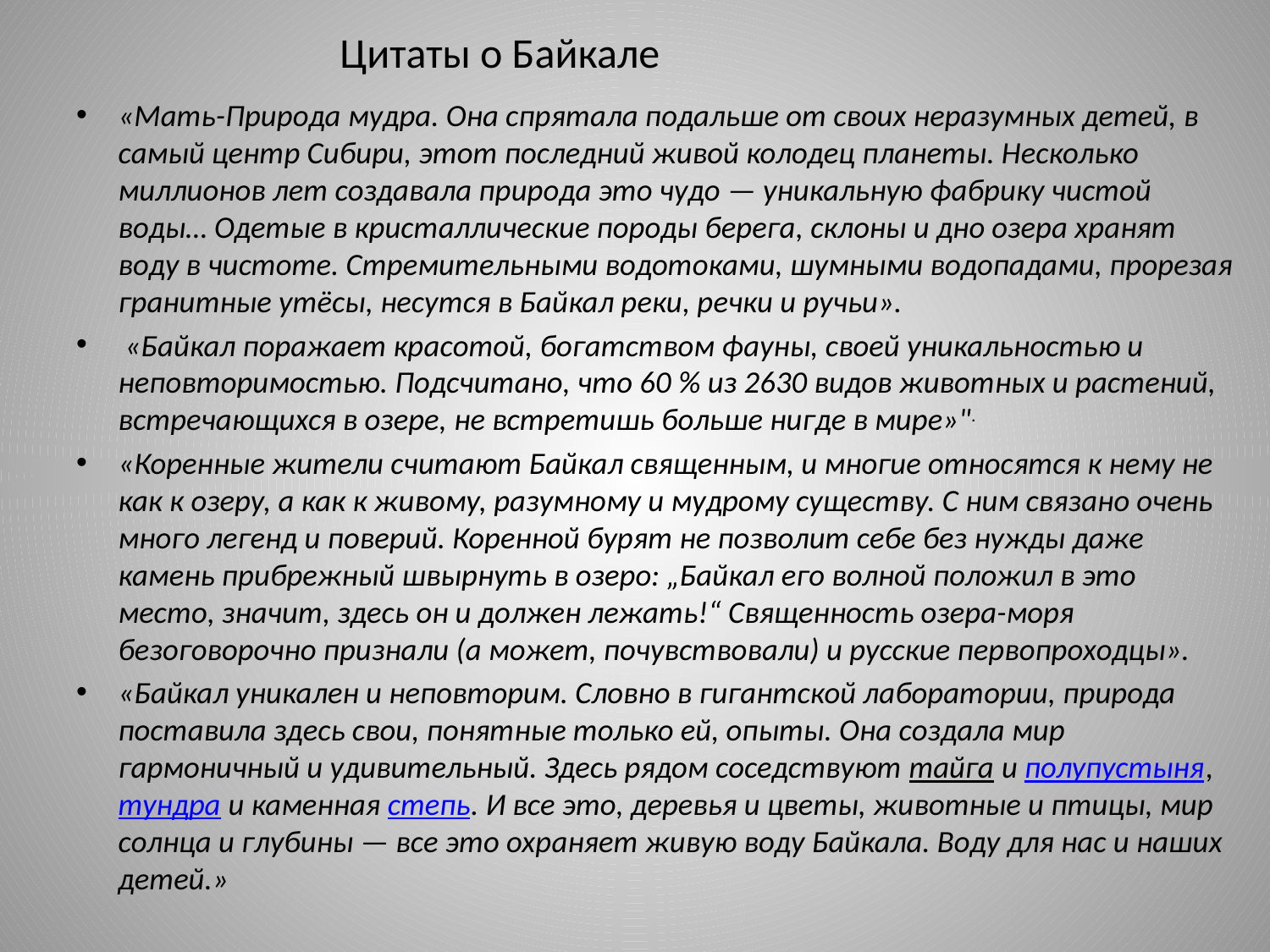

Цитаты о Байкале
«Мать-Природа мудра. Она спрятала подальше от своих неразумных детей, в самый центр Сибири, этот последний живой колодец планеты. Несколько миллионов лет создавала природа это чудо — уникальную фабрику чистой воды… Одетые в кристаллические породы берега, склоны и дно озера хранят воду в чистоте. Стремительными водотоками, шумными водопадами, прорезая гранитные утёсы, несутся в Байкал реки, речки и ручьи».
 «Байкал поражает красотой, богатством фауны, своей уникальностью и неповторимостью. Подсчитано, что 60 % из 2630 видов животных и растений, встречающихся в озере, не встретишь больше нигде в мире»".
«Коренные жители считают Байкал священным, и многие относятся к нему не как к озеру, а как к живому, разумному и мудрому существу. С ним связано очень много легенд и поверий. Коренной бурят не позволит себе без нужды даже камень прибрежный швырнуть в озеро: „Байкал его волной положил в это место, значит, здесь он и должен лежать!“ Священность озера-моря безоговорочно признали (а может, почувствовали) и русские первопроходцы».
«Байкал уникален и неповторим. Словно в гигантской лаборатории, природа поставила здесь свои, понятные только ей, опыты. Она создала мир гармоничный и удивительный. Здесь рядом соседствуют тайга и полупустыня, тундра и каменная степь. И все это, деревья и цветы, животные и птицы, мир солнца и глубины — все это охраняет живую воду Байкала. Воду для нас и наших детей.»